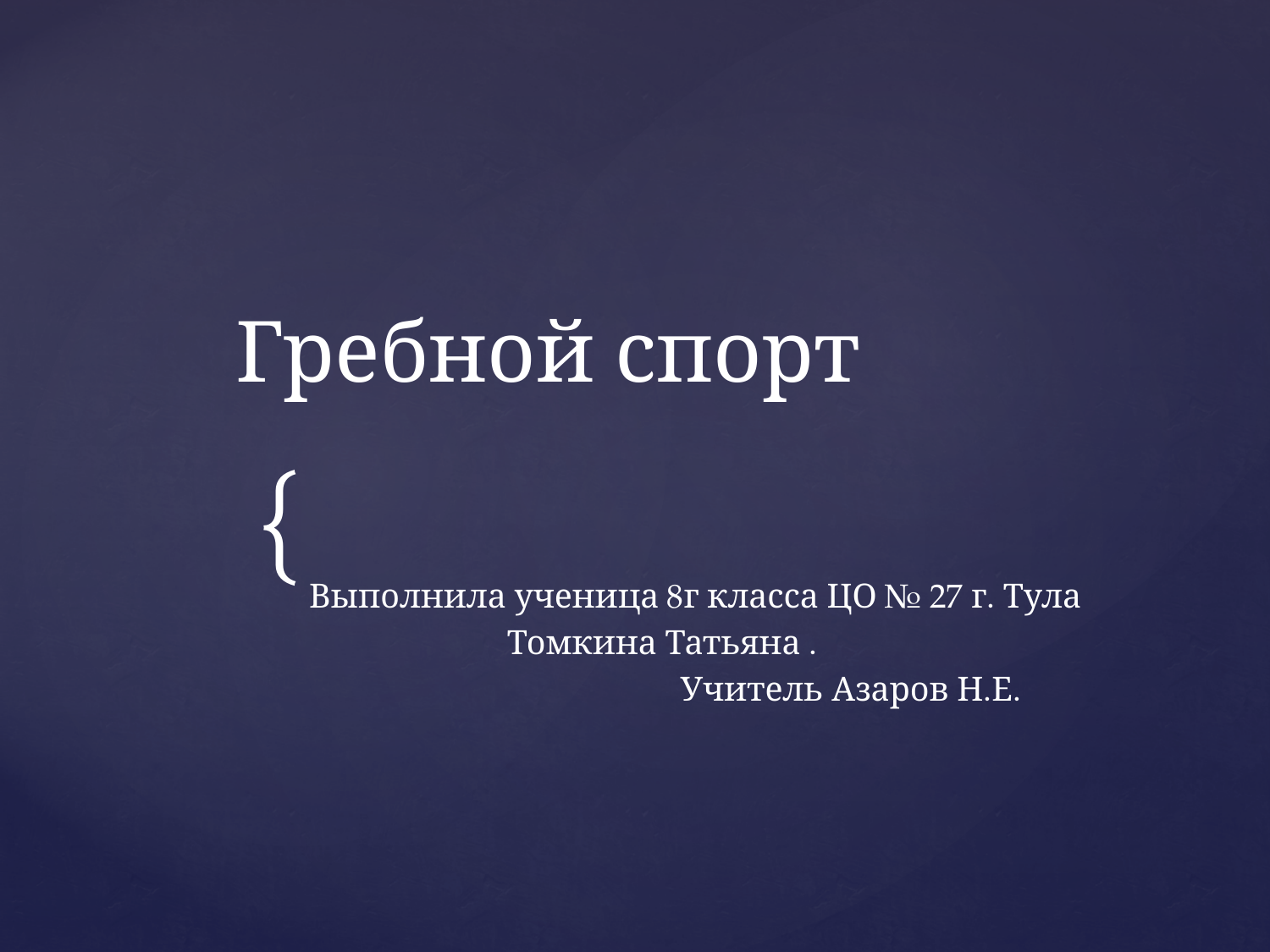

# Гребной спорт
Выполнила ученица 8г класса ЦО № 27 г. Тула
                        Томкина Татьяна .
                                             Учитель Азаров Н.Е.